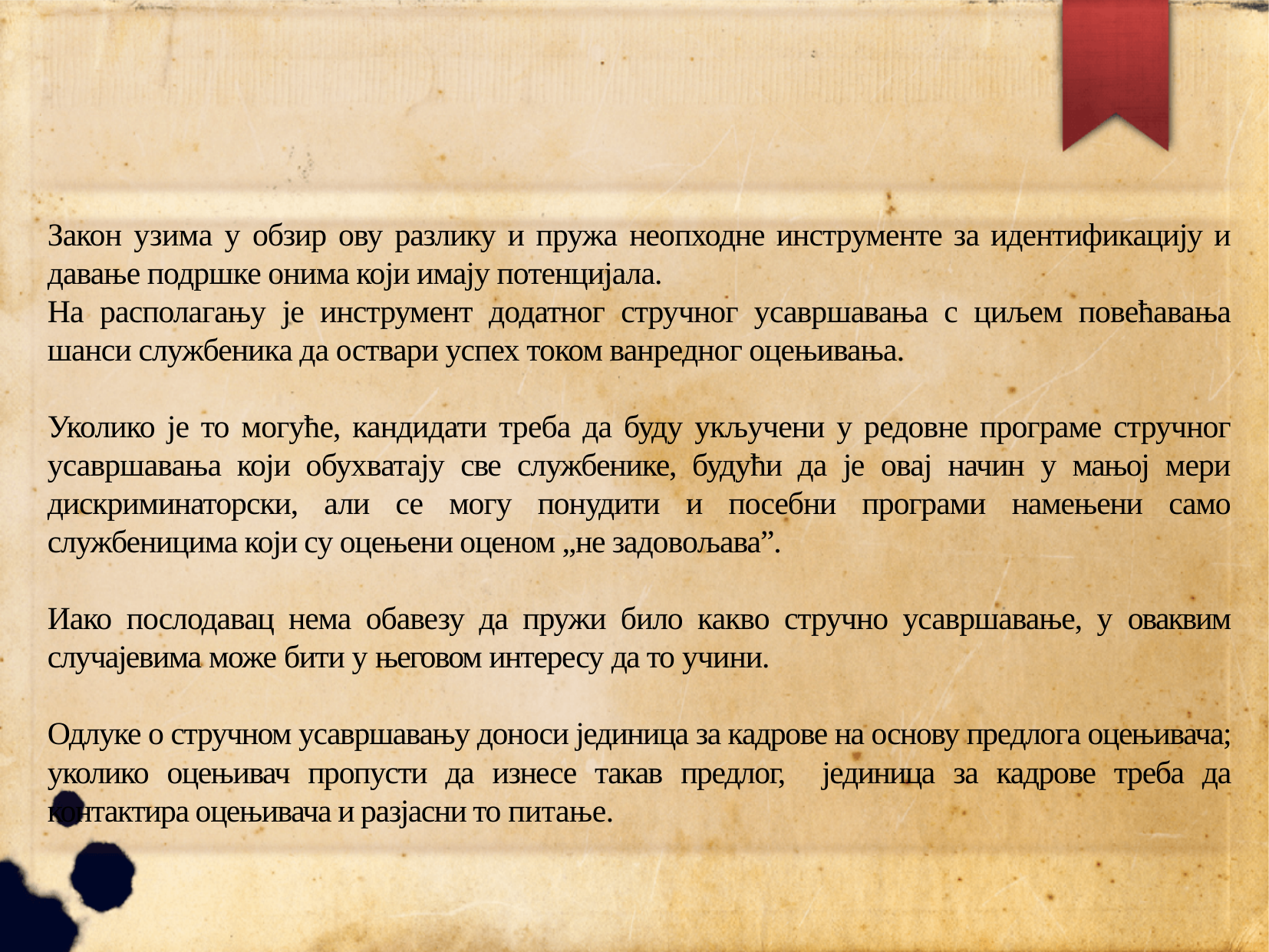

Закон узима у обзир ову разлику и пружа неопходне инструменте за идентификацију и давање подршке онима који имају потенцијала.
На располагању је инструмент додатног стручног усавршавања с циљем повећавања шанси службеника да оствари успех током ванредног оцењивања.

Уколико је то могуће, кандидати треба да буду укључени у редовне програме стручног усавршавања који обухватају све службенике, будући да је овај начин у мањој мери дискриминаторски, али се могу понудити и посебни програми намењени само службеницима који су оцењени оценом „не задовољава”.

Иако послодавац нема обавезу да пружи било какво стручно усавршавање, у оваквим случајевима може бити у његовом интересу да то учини.

Одлуке о стручном усавршавању доноси јединица за кадрове на основу предлога оцењивача; уколико оцењивач пропусти да изнесе такав предлог,  јединица за кадрове треба да контактира оцењивача и разјасни то питање.